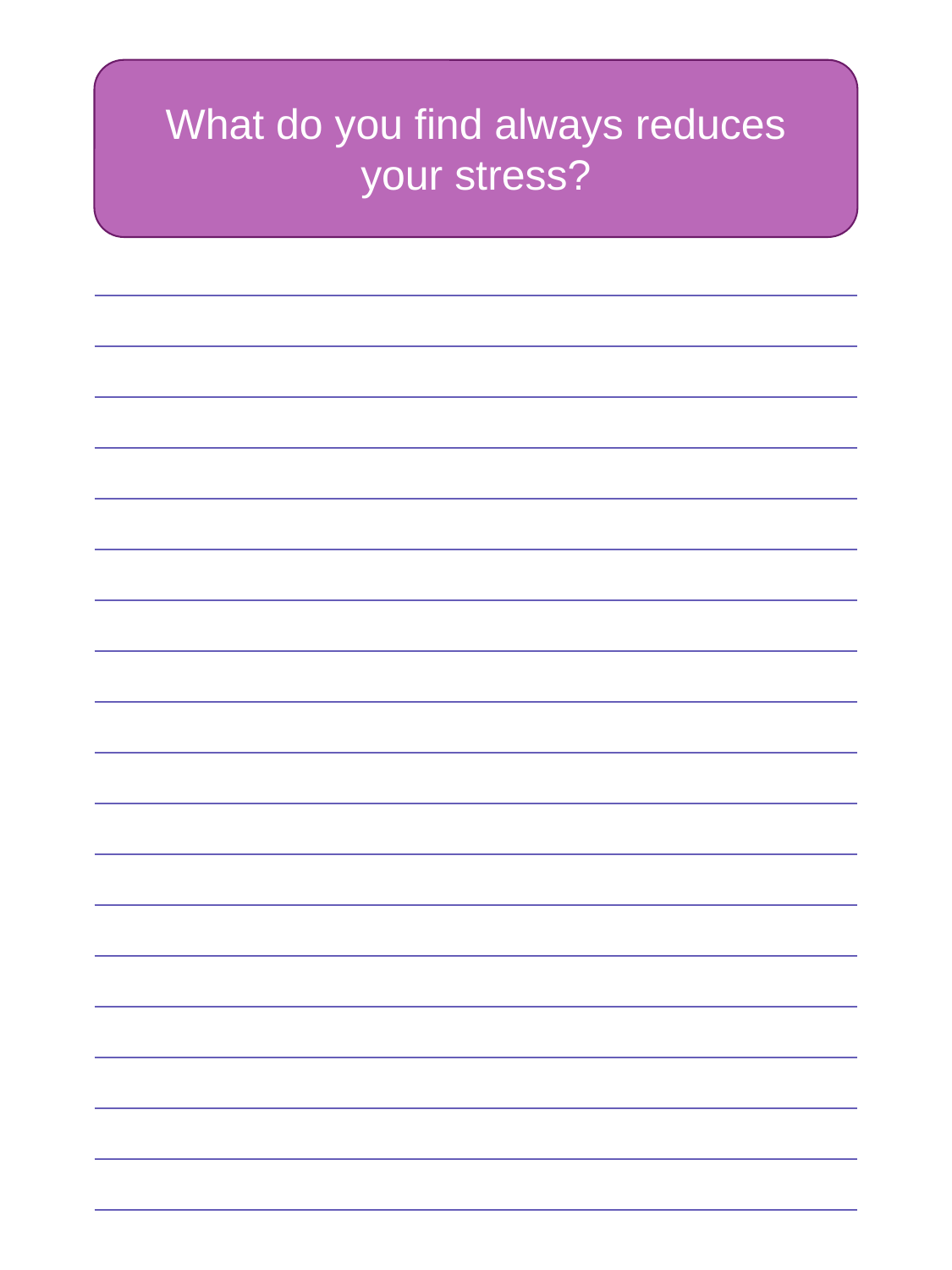

What do you find always reduces your stress?
|  |
| --- |
|  |
|  |
|  |
|  |
|  |
|  |
|  |
|  |
|  |
|  |
|  |
|  |
|  |
|  |
|  |
|  |
|  |